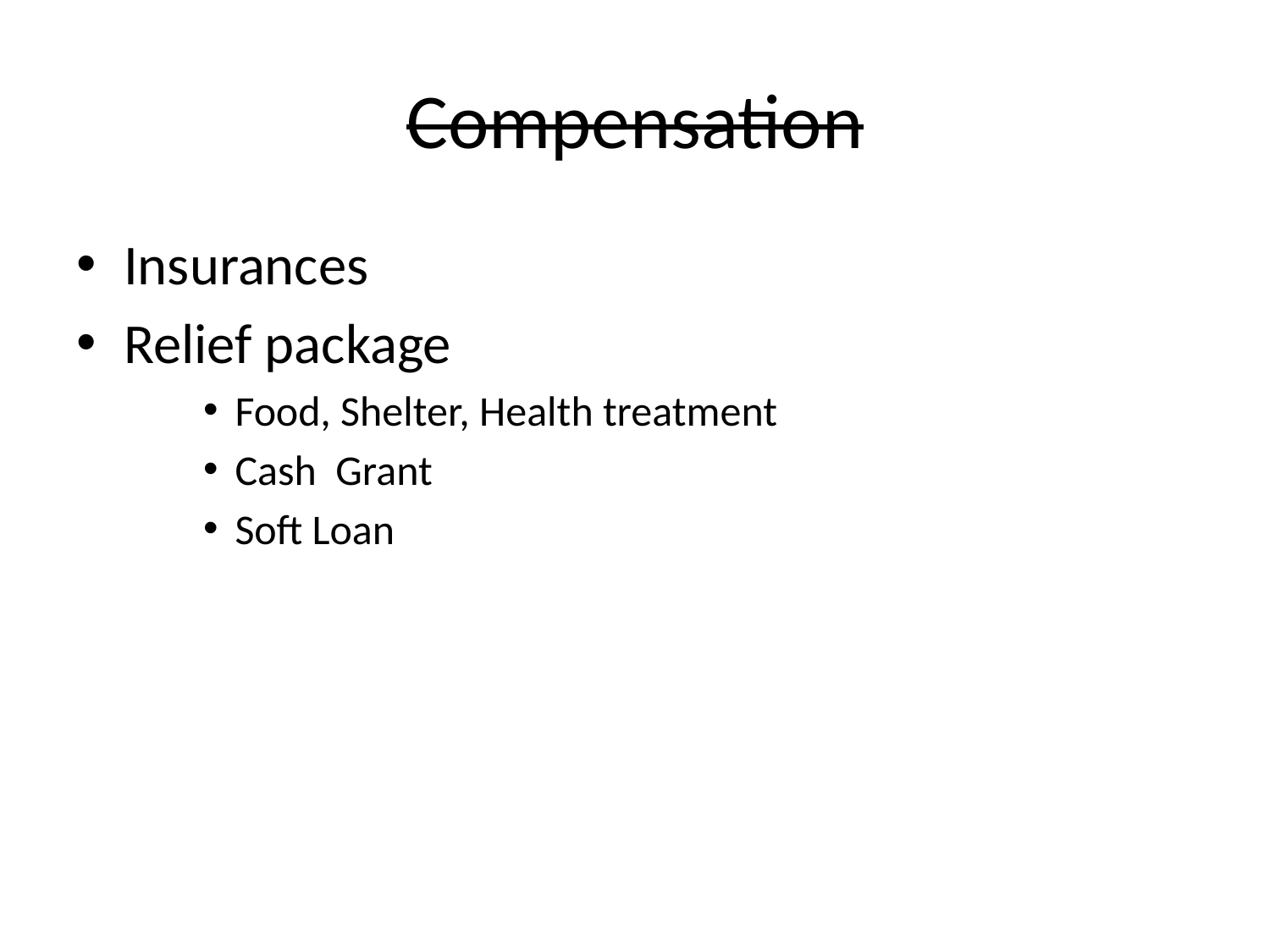

# Compensation
Insurances
Relief package
Food, Shelter, Health treatment
Cash  Grant
Soft Loan